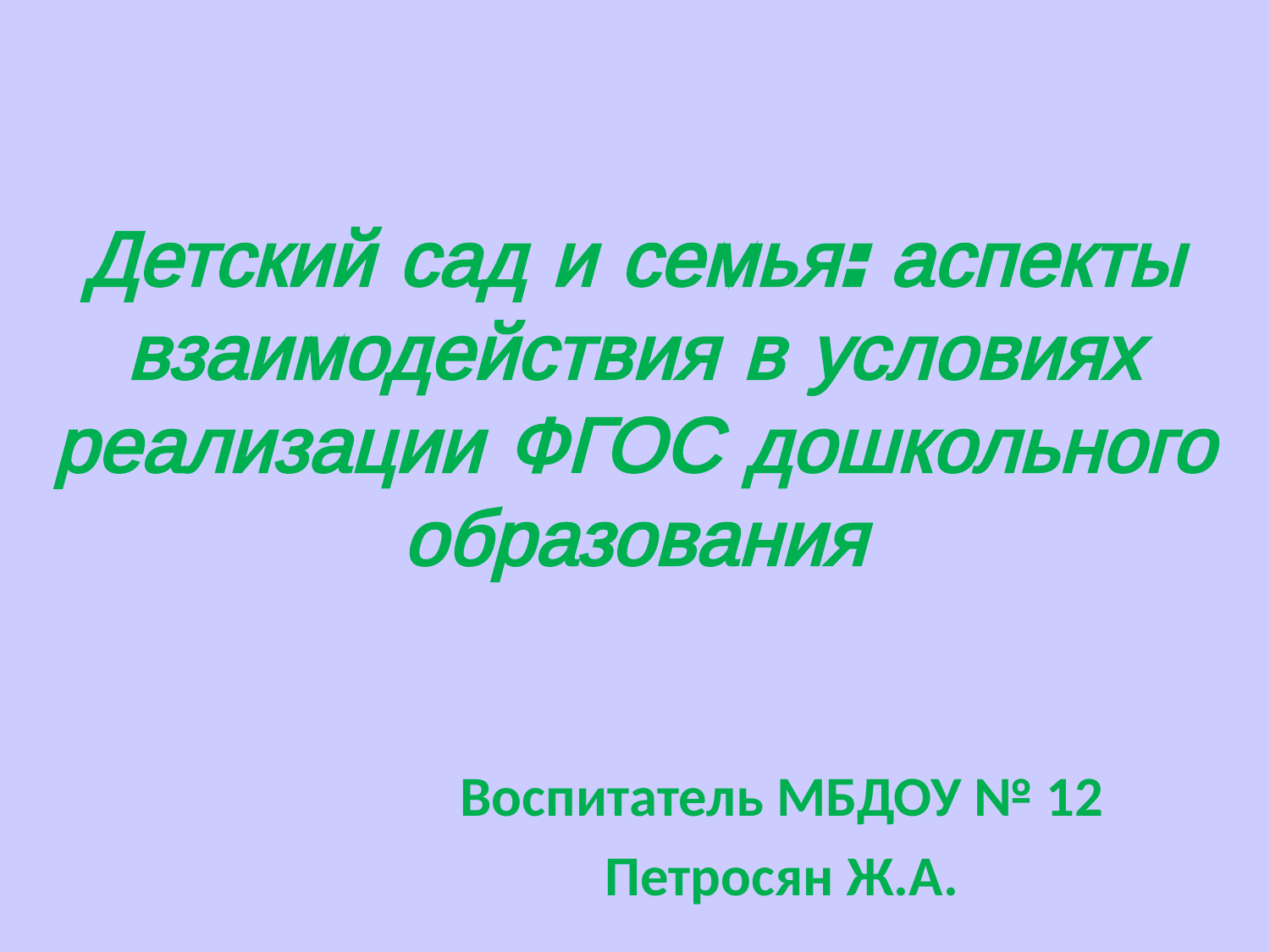

# Детский сад и семья: аспекты взаимодействия в условиях реализации ФГОС дошкольного образования
Воспитатель МБДОУ № 12
Петросян Ж.А.